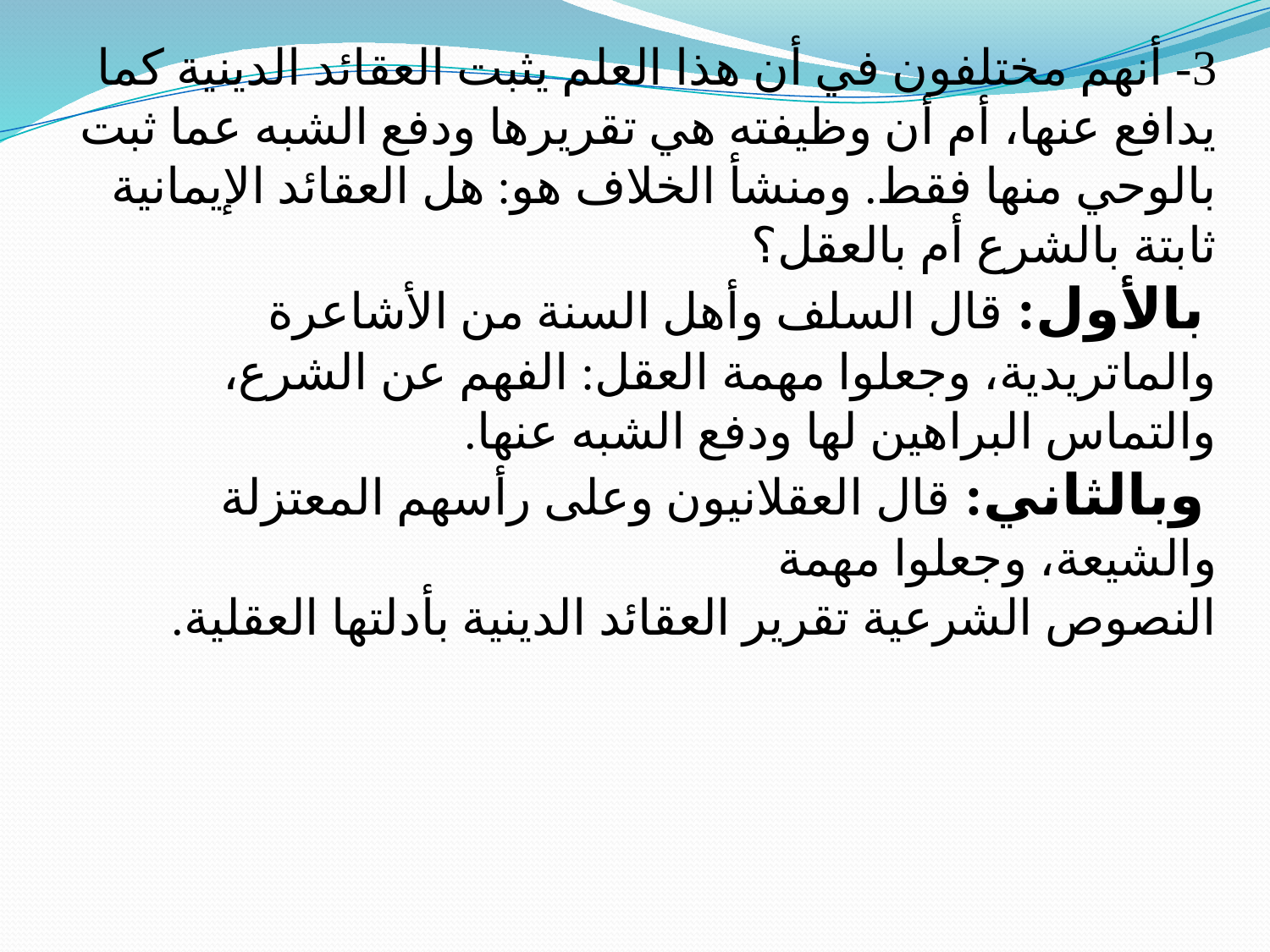

# 3- أنهم مختلفون في أن هذا العلم يثبت العقائد الدينية كما يدافع عنها، أم أن وظيفته هي تقريرها ودفع الشبه عما ثبت بالوحي منها فقط. ومنشأ الخلاف هو: هل العقائد الإيمانية ثابتة بالشرع أم بالعقل؟ بالأول: قال السلف وأهل السنة من الأشاعرة والماتريدية، وجعلوا مهمة العقل: الفهم عن الشرع، والتماس البراهين لها ودفع الشبه عنها. وبالثاني: قال العقلانيون وعلى رأسهم المعتزلة  والشيعة، وجعلوا مهمة النصوص الشرعية تقرير العقائد الدينية بأدلتها العقلية.